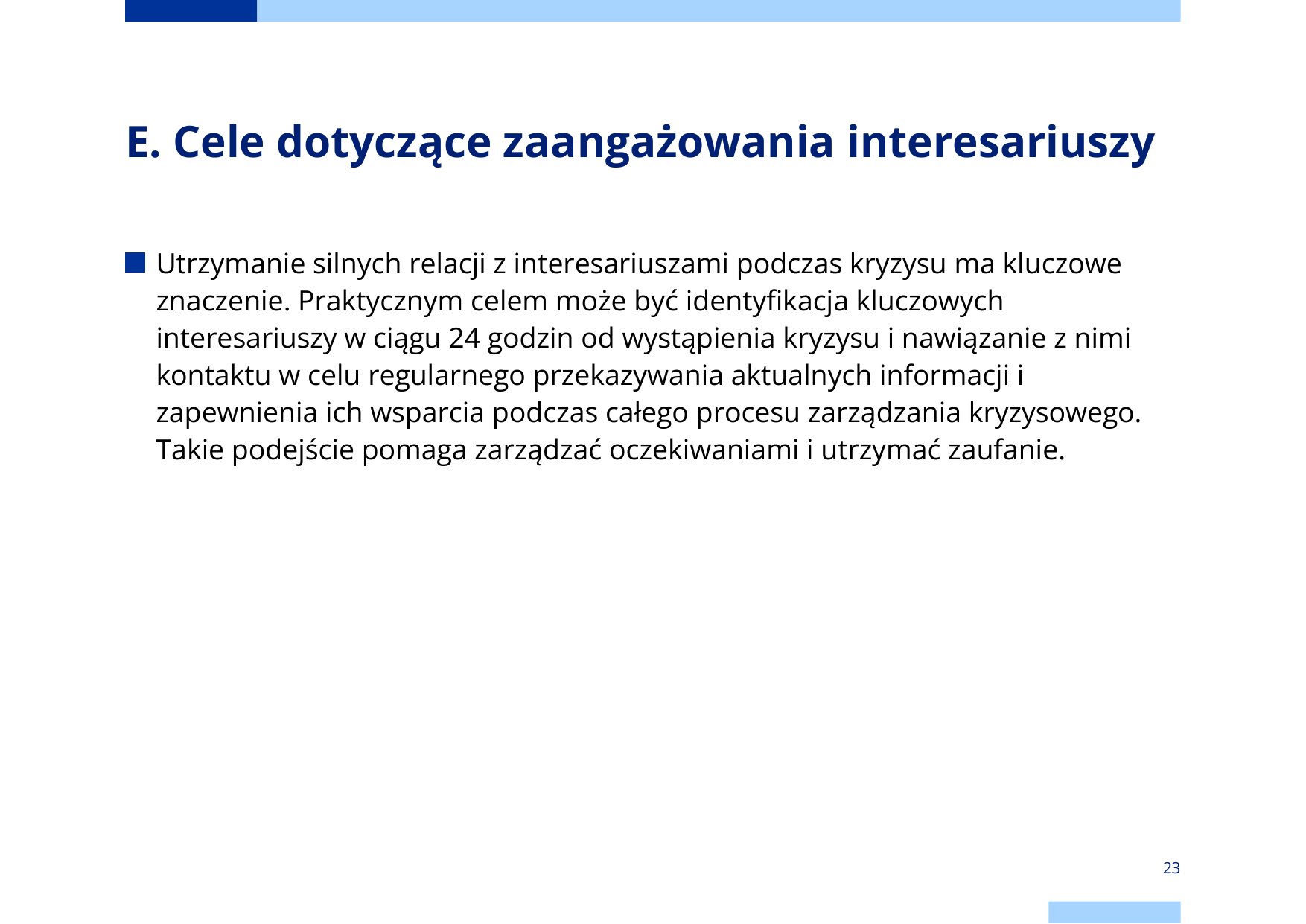

# E. Cele dotyczące zaangażowania interesariuszy
Utrzymanie silnych relacji z interesariuszami podczas kryzysu ma kluczowe znaczenie. Praktycznym celem może być identyfikacja kluczowych interesariuszy w ciągu 24 godzin od wystąpienia kryzysu i nawiązanie z nimi kontaktu w celu regularnego przekazywania aktualnych informacji i zapewnienia ich wsparcia podczas całego procesu zarządzania kryzysowego. Takie podejście pomaga zarządzać oczekiwaniami i utrzymać zaufanie.

23